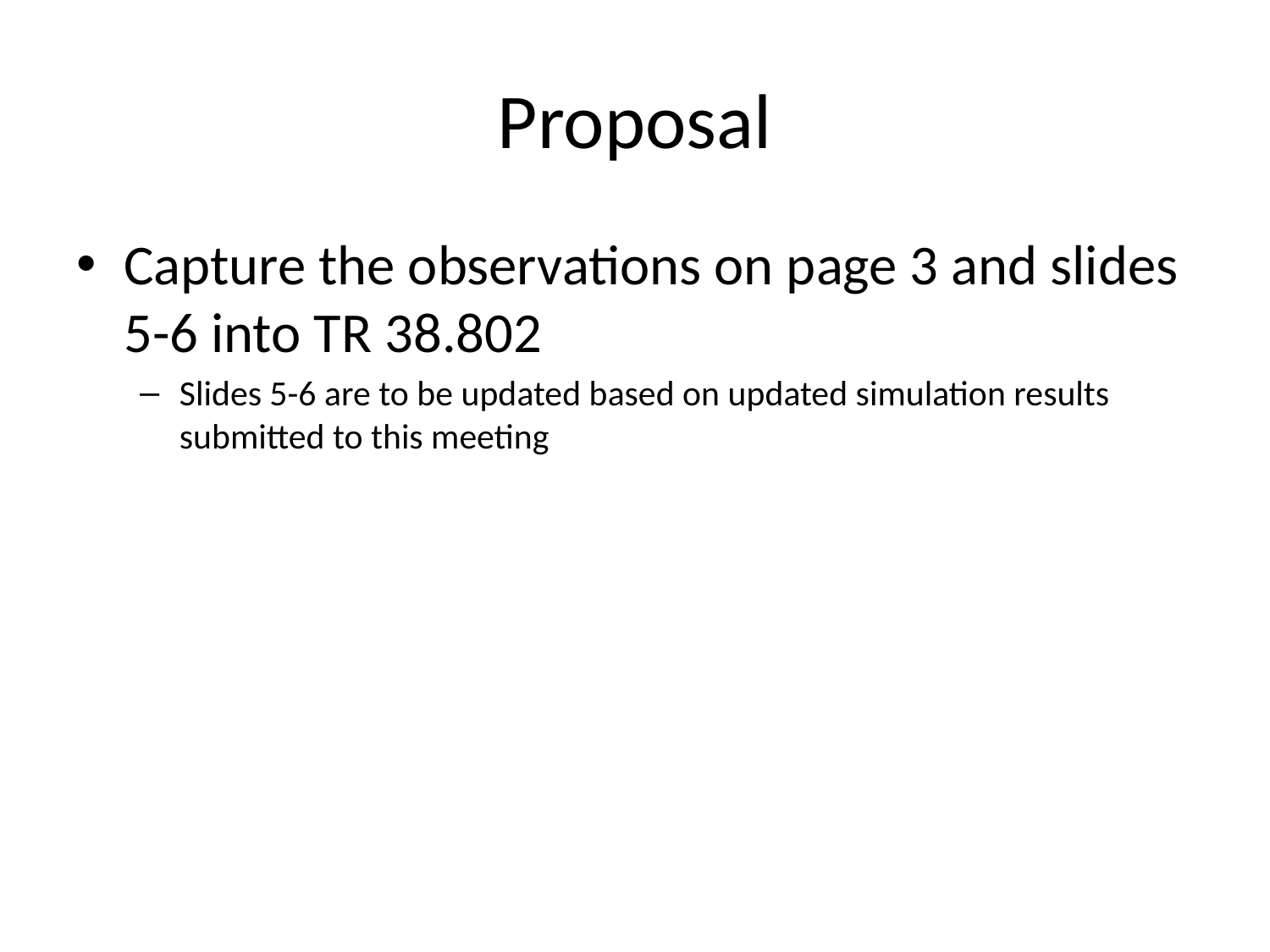

# Proposal
Capture the observations on page 3 and slides 5-6 into TR 38.802
Slides 5-6 are to be updated based on updated simulation results submitted to this meeting